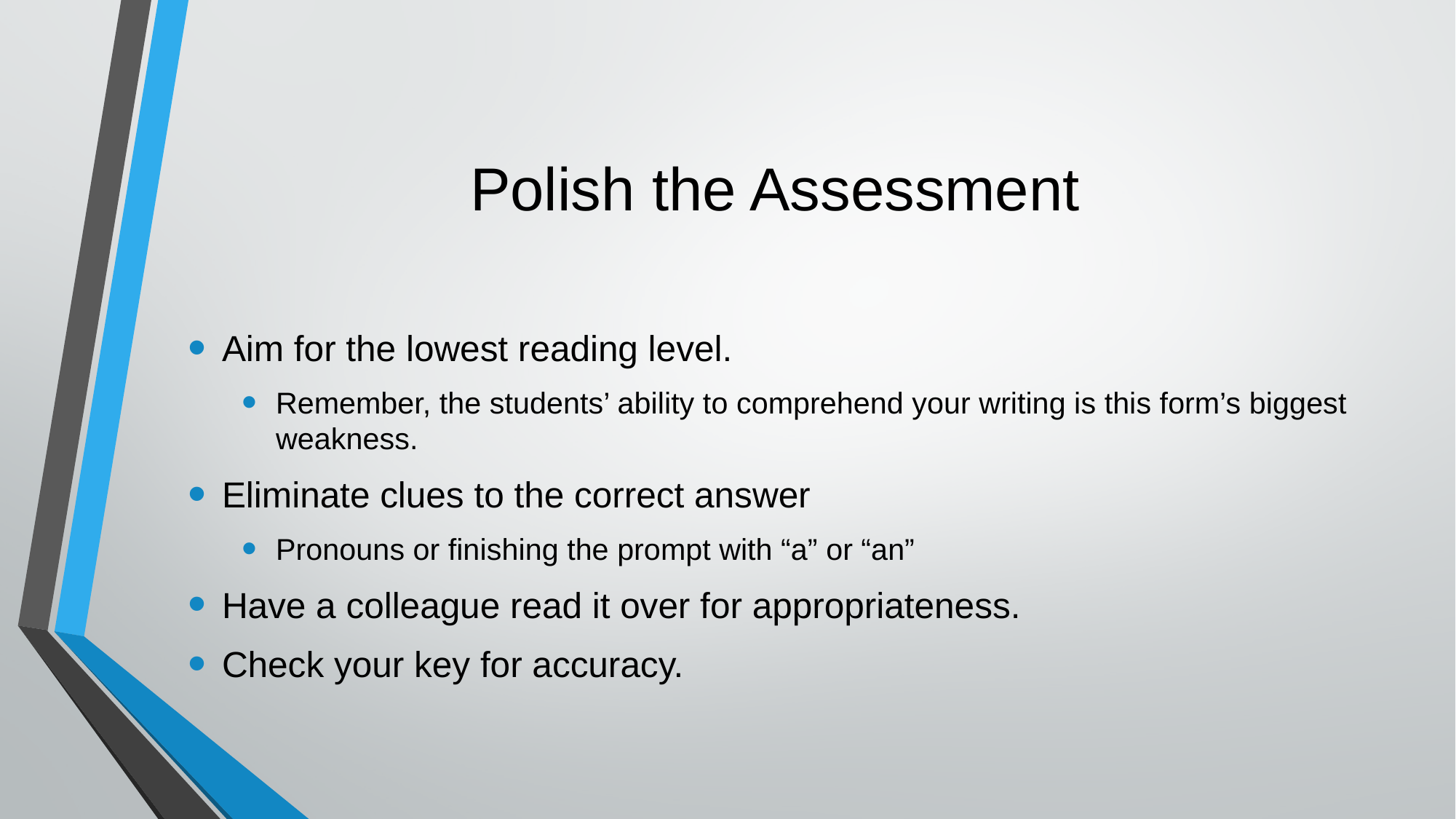

# Polish the Assessment
Aim for the lowest reading level.
Remember, the students’ ability to comprehend your writing is this form’s biggest weakness.
Eliminate clues to the correct answer
Pronouns or finishing the prompt with “a” or “an”
Have a colleague read it over for appropriateness.
Check your key for accuracy.